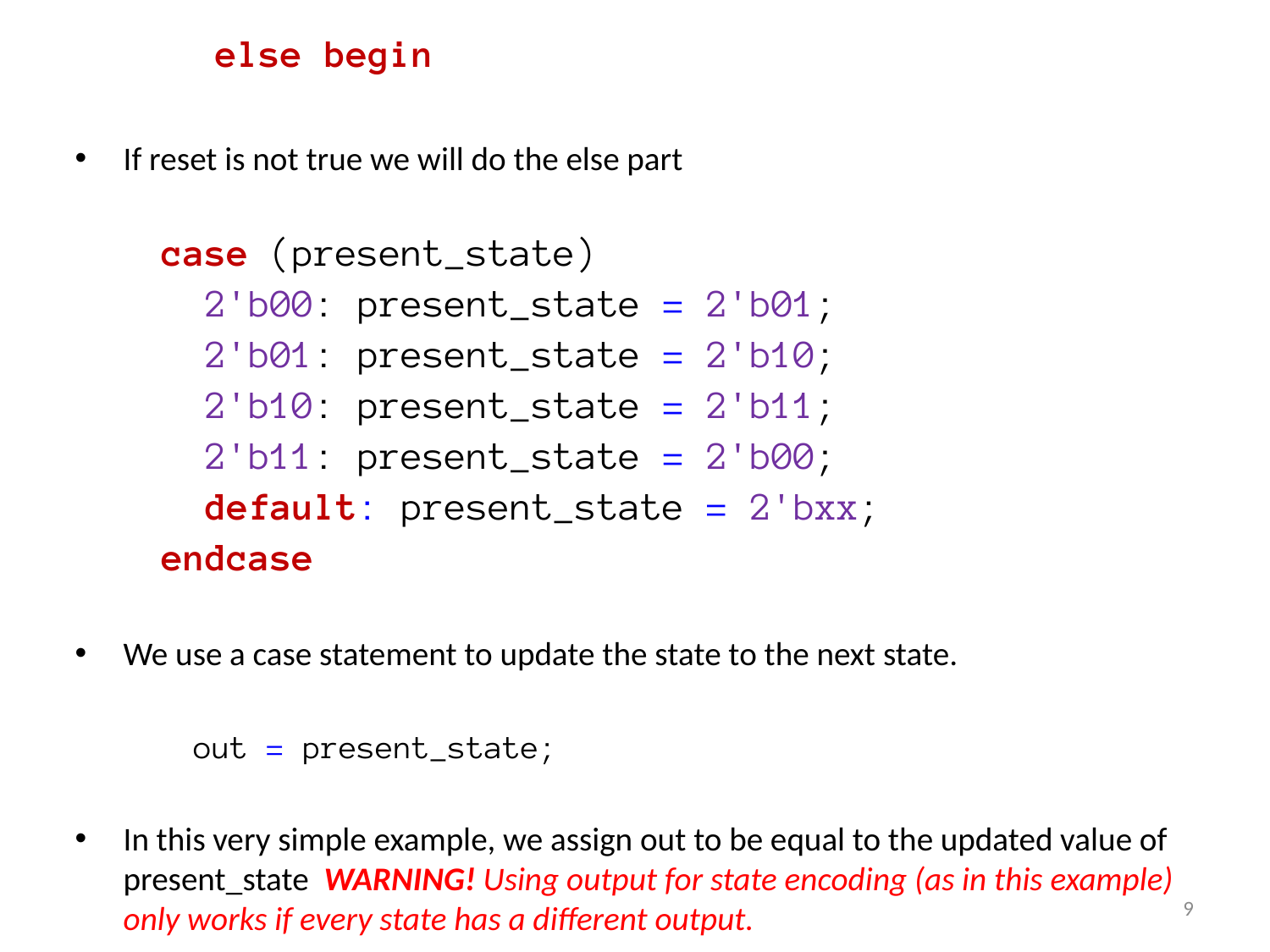

else begin

If reset is not true we will do the else part

    case (present_state)
      2'b00: present_state = 2'b01;
      2'b01: present_state = 2'b10;
      2'b10: present_state = 2'b11;
      2'b11: present_state = 2'b00;
      default: present_state = 2'bxx;
    endcase

We use a case statement to update the state to the next state.

		out = present_state;

In this very simple example, we assign out to be equal to the updated value of present_state  WARNING! Using output for state encoding (as in this example) only works if every state has a different output.
9